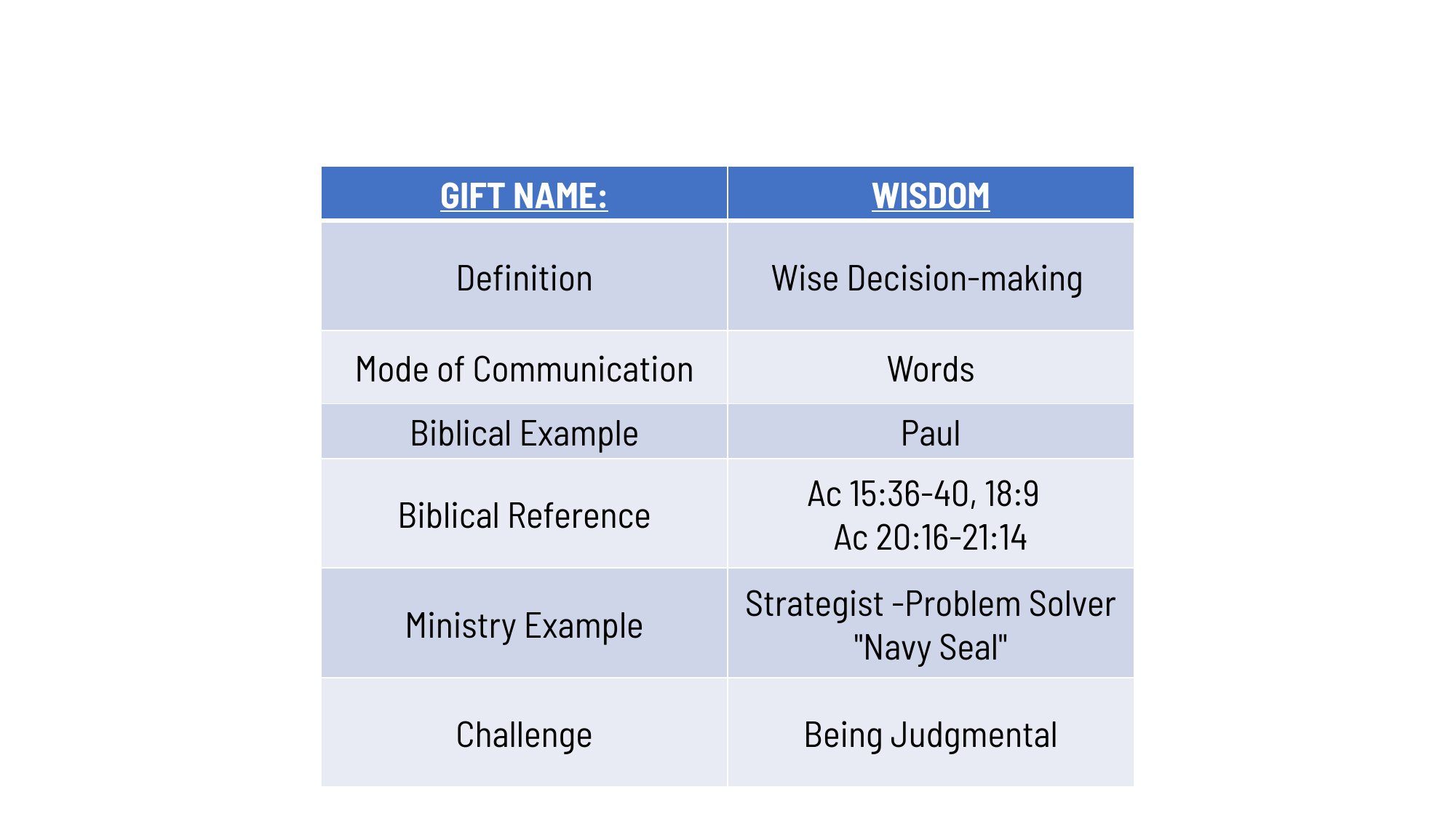

#
| GIFT NAME: | WISDOM |
| --- | --- |
| Definition | Wise Decision-making |
| Mode of Communication | Words |
| Biblical Example | Paul |
| Biblical Reference | Ac 15:36-40, 18:9 Ac 20:16-21:14 |
| Ministry Example | Strategist -Problem Solver "Navy Seal" |
| Challenge | Being Judgmental |